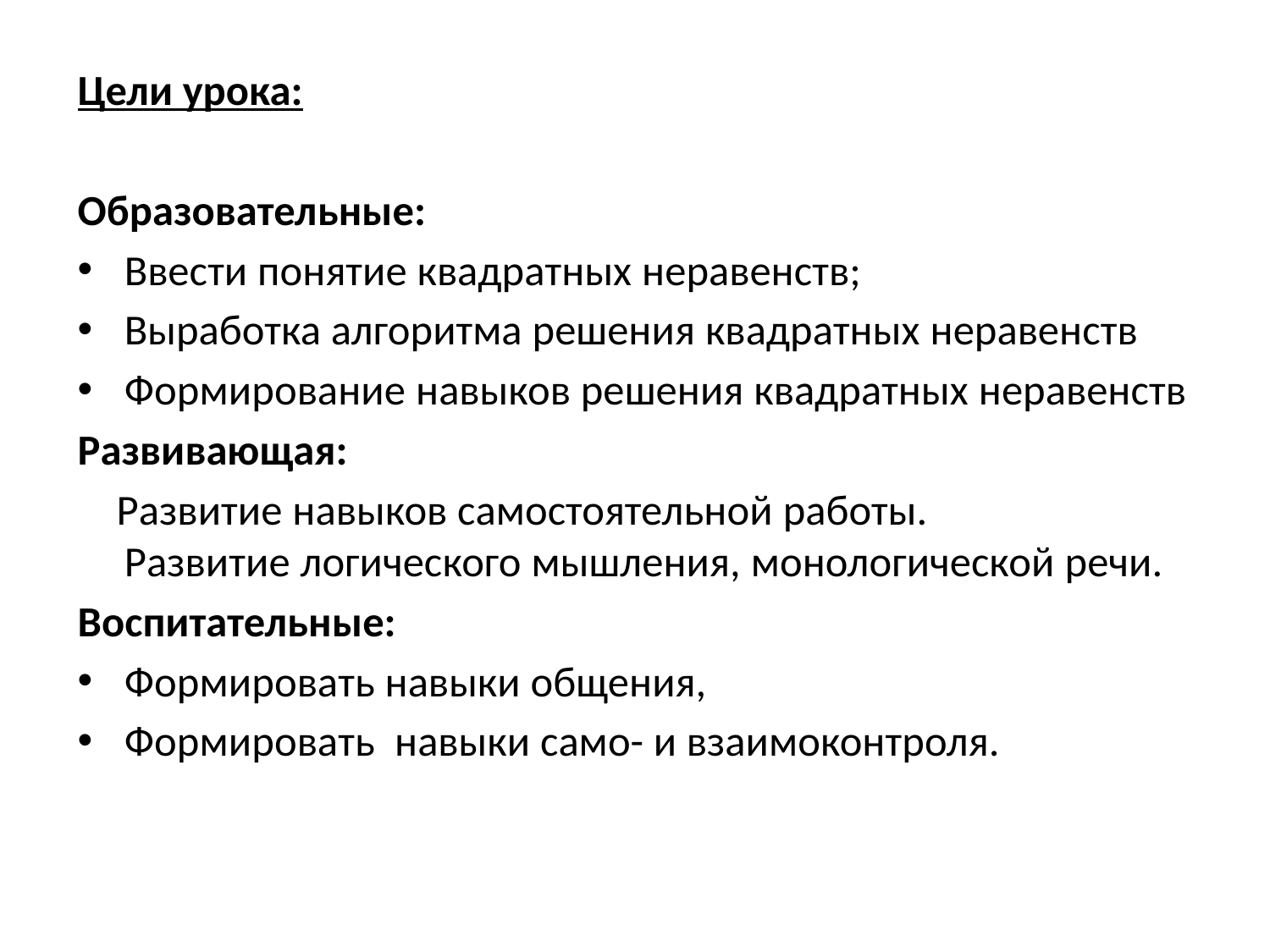

Цели урока:

Образовательные:
Ввести понятие квадратных неравенств;
Выработка алгоритма решения квадратных неравенств
Формирование навыков решения квадратных неравенств
Развивающая:
    Развитие навыков самостоятельной работы.
Развитие логического мышления, монологической речи.
Воспитательные:
Формировать навыки общения,
Формировать  навыки само- и взаимоконтроля.